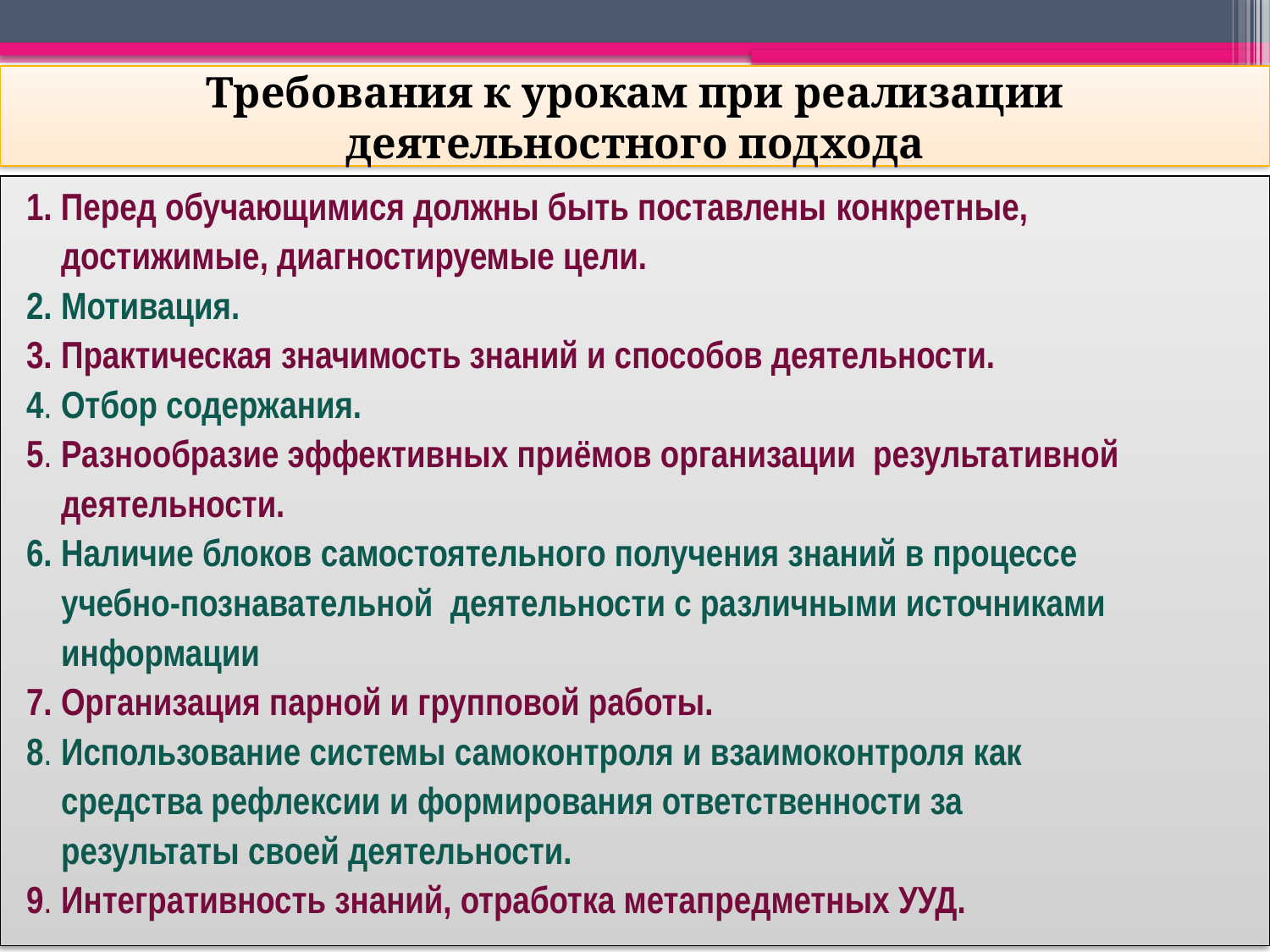

# Требования к урокам при реализации деятельностного подхода
1. Перед обучающимися должны быть поставлены конкретные,
    достижимые, диагностируемые цели.
2. Мотивация.
3. Практическая значимость знаний и способов деятельности.
4. Отбор содержания.
5. Разнообразие эффективных приёмов организации  результативной
    деятельности.
6. Наличие блоков самостоятельного получения знаний в процессе
    учебно-познавательной  деятельности с различными источниками
    информации
7. Организация парной и групповой работы.
8. Использование системы самоконтроля и взаимоконтроля как
    средства рефлексии и формирования ответственности за
    результаты своей деятельности.
9. Интегративность знаний, отработка метапредметных УУД.